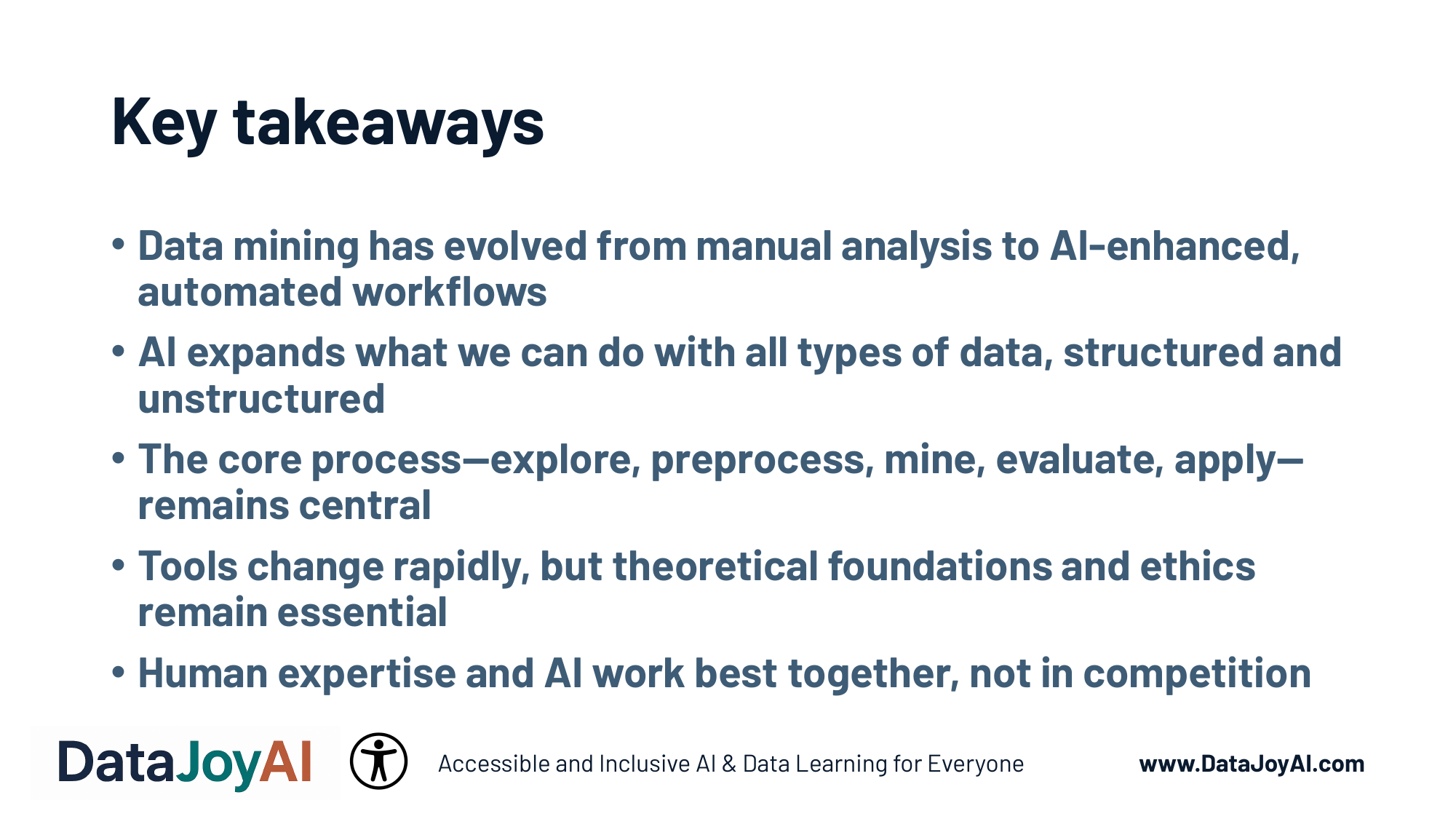

# Key takeaways
Data mining has evolved from manual analysis to AI‑enhanced, automated workflows
AI expands what we can do with all types of data, structured and unstructured
The core process—explore, preprocess, mine, evaluate, apply—remains central
Tools change rapidly, but theoretical foundations and ethics remain essential
Human expertise and AI work best together, not in competition